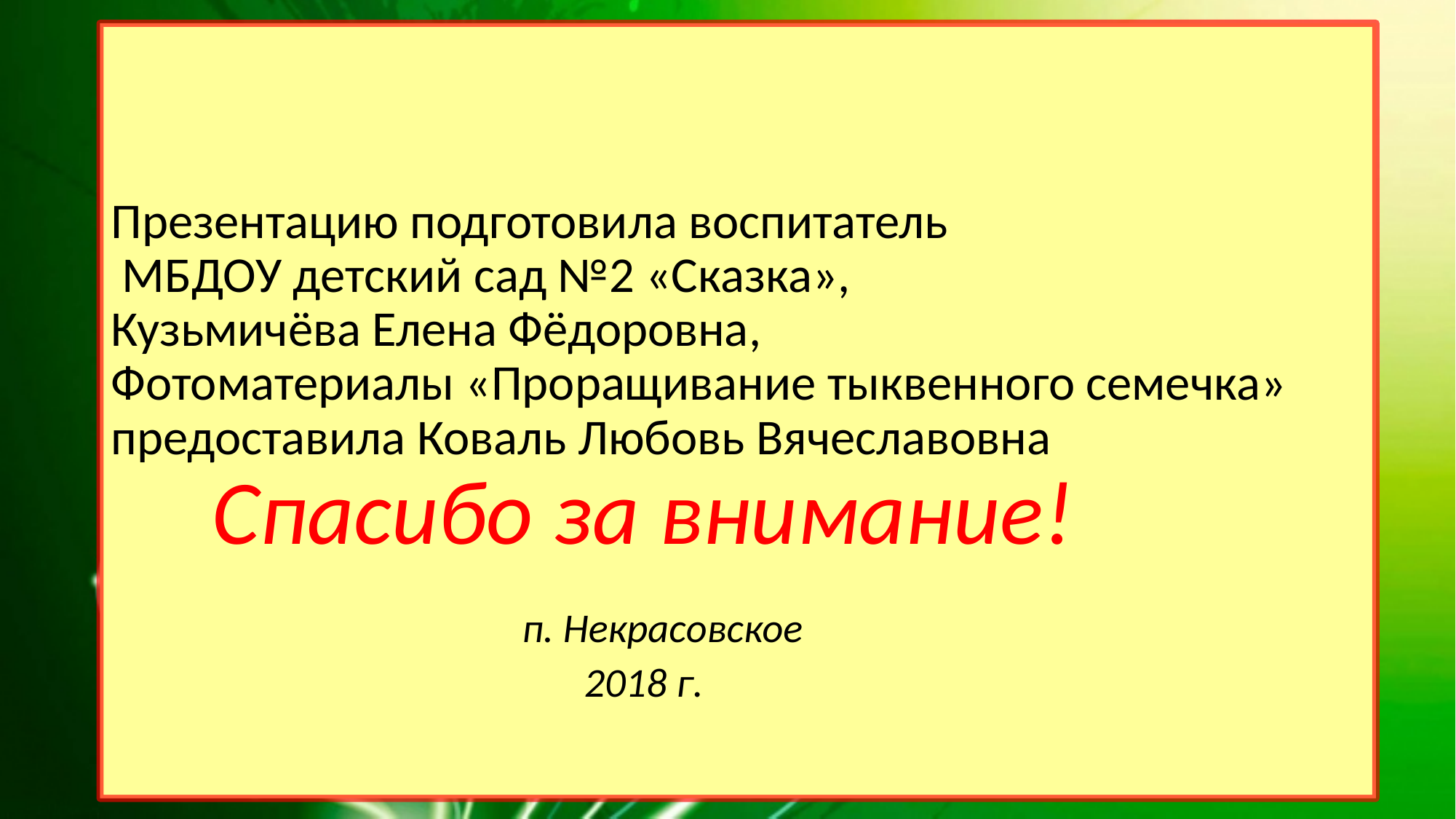

# Презентацию подготовила воспитатель МБДОУ детский сад №2 «Сказка», Кузьмичёва Елена Фёдоровна, Фотоматериалы «Проращивание тыквенного семечка» предоставила Коваль Любовь Вячеславовна Спасибо за внимание! п. Некрасовское 2018 г.